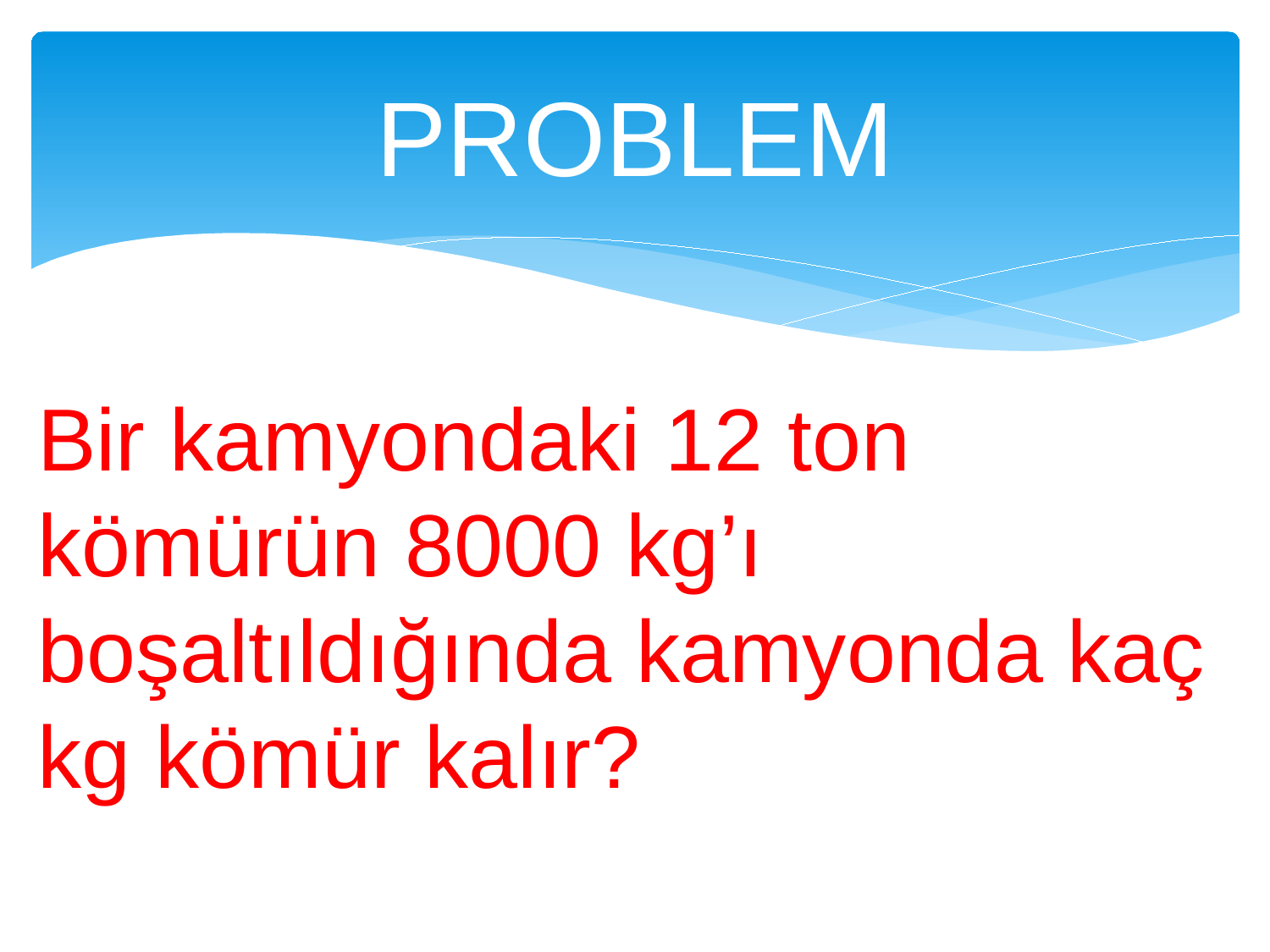

# PROBLEM
Bir kamyondaki 12 ton kömürün 8000 kg’ı boşaltıldığında kamyonda kaç kg kömür kalır?